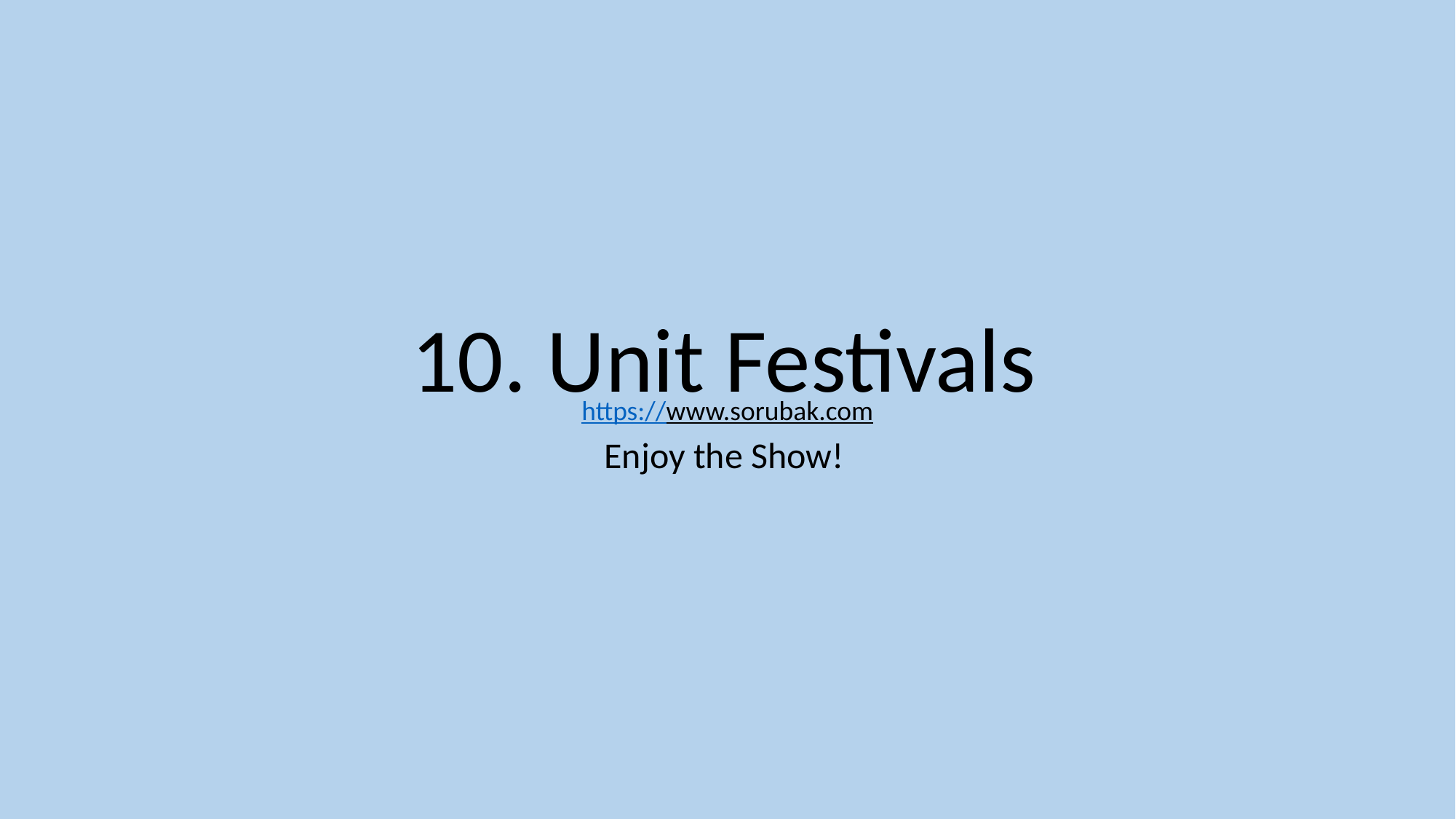

# 10. Unit Festivals
https://www.sorubak.com
Enjoy the Show!